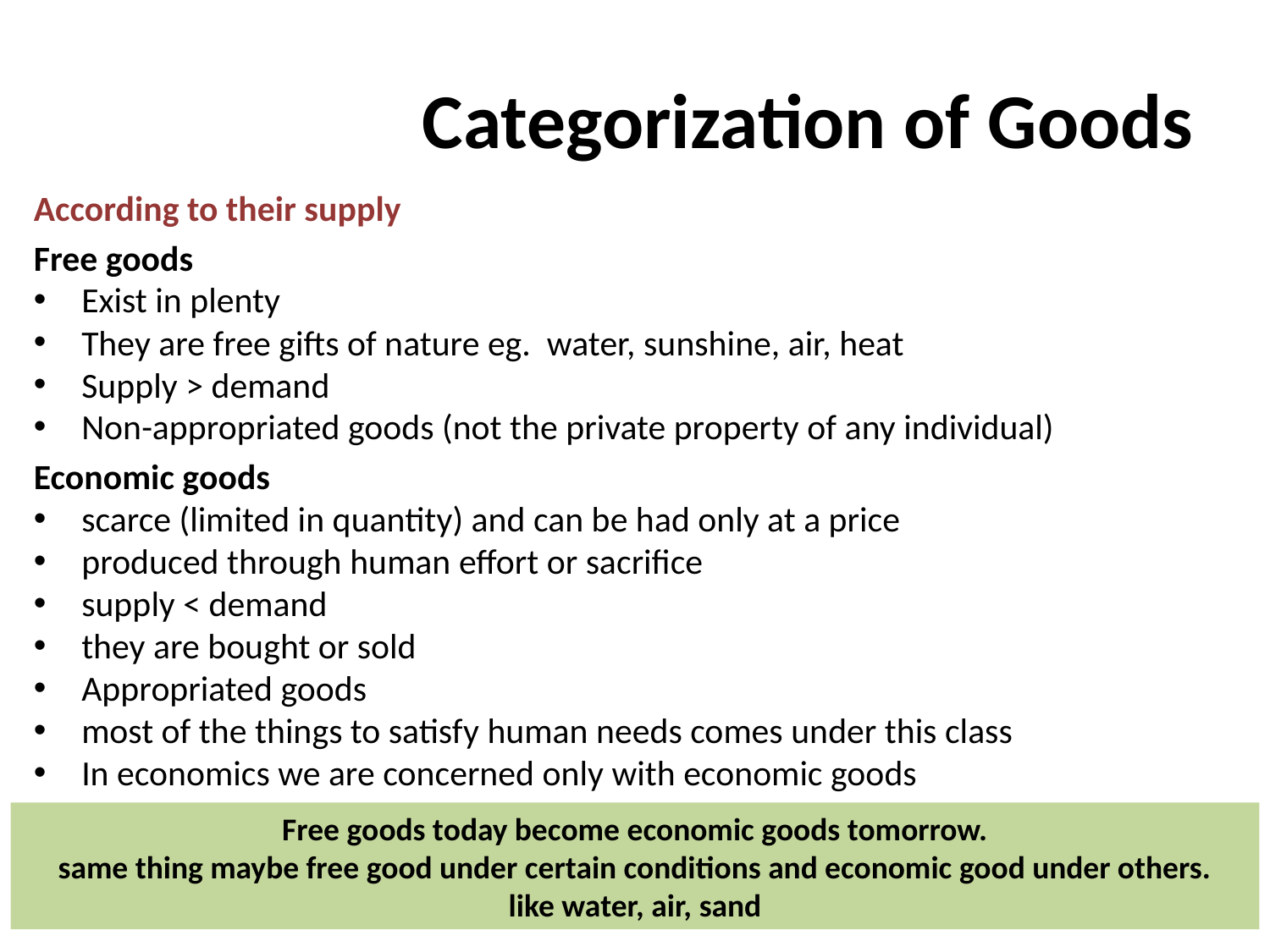

# Categorization of Goods
According to their supply
Free goods
Exist in plenty
They are free gifts of nature eg.  water, sunshine, air, heat
Supply > demand
Non-appropriated goods (not the private property of any individual)
Economic goods
scarce (limited in quantity) and can be had only at a price
produced through human effort or sacrifice
supply < demand
they are bought or sold
Appropriated goods
most of the things to satisfy human needs comes under this class
In economics we are concerned only with economic goods
Free goods today become economic goods tomorrow.
same thing maybe free good under certain conditions and economic good under others.
like water, air, sand